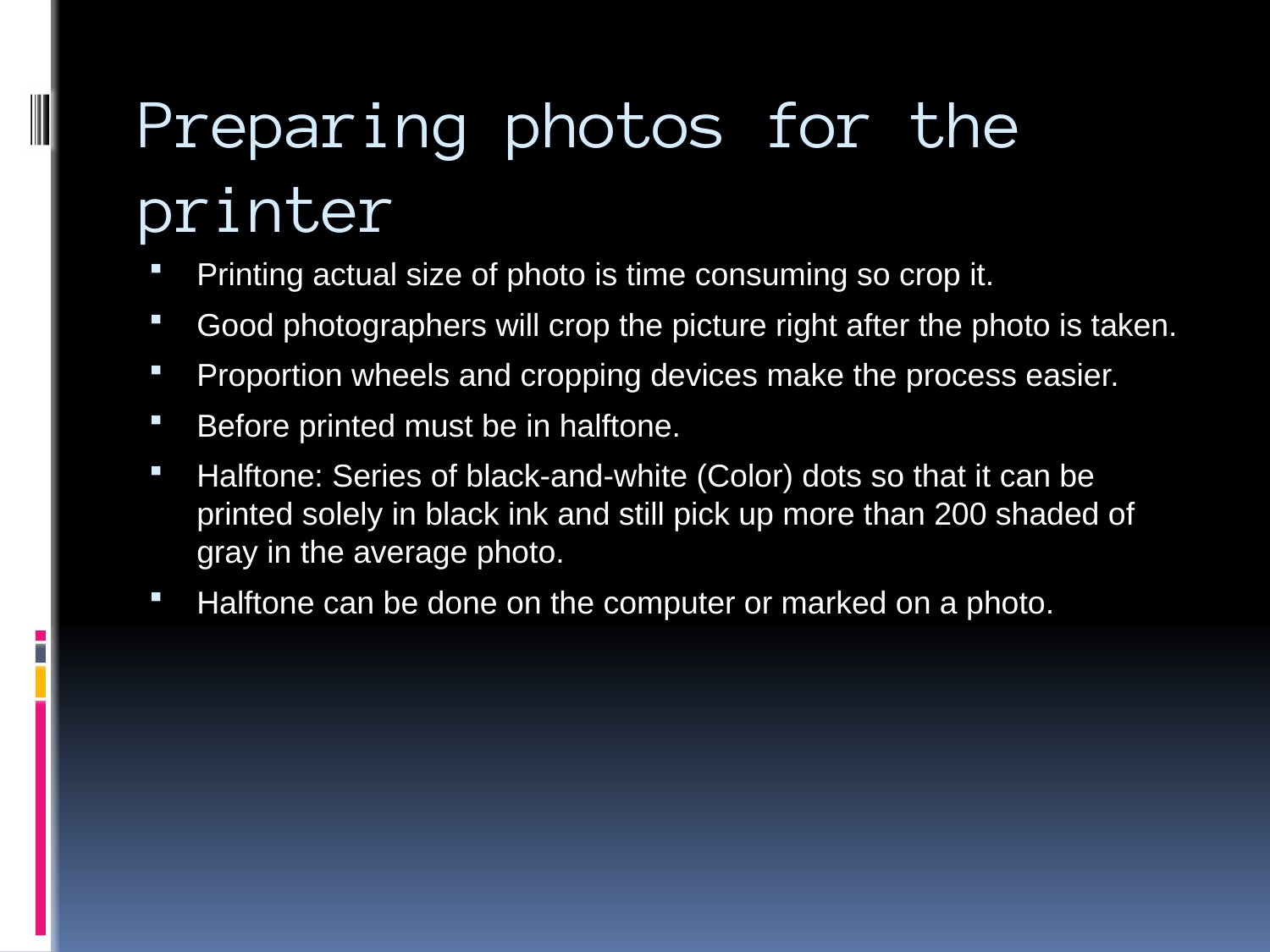

# Preparing photos for the printer
Printing actual size of photo is time consuming so crop it.
Good photographers will crop the picture right after the photo is taken.
Proportion wheels and cropping devices make the process easier.
Before printed must be in halftone.
Halftone: Series of black-and-white (Color) dots so that it can be printed solely in black ink and still pick up more than 200 shaded of gray in the average photo.
Halftone can be done on the computer or marked on a photo.